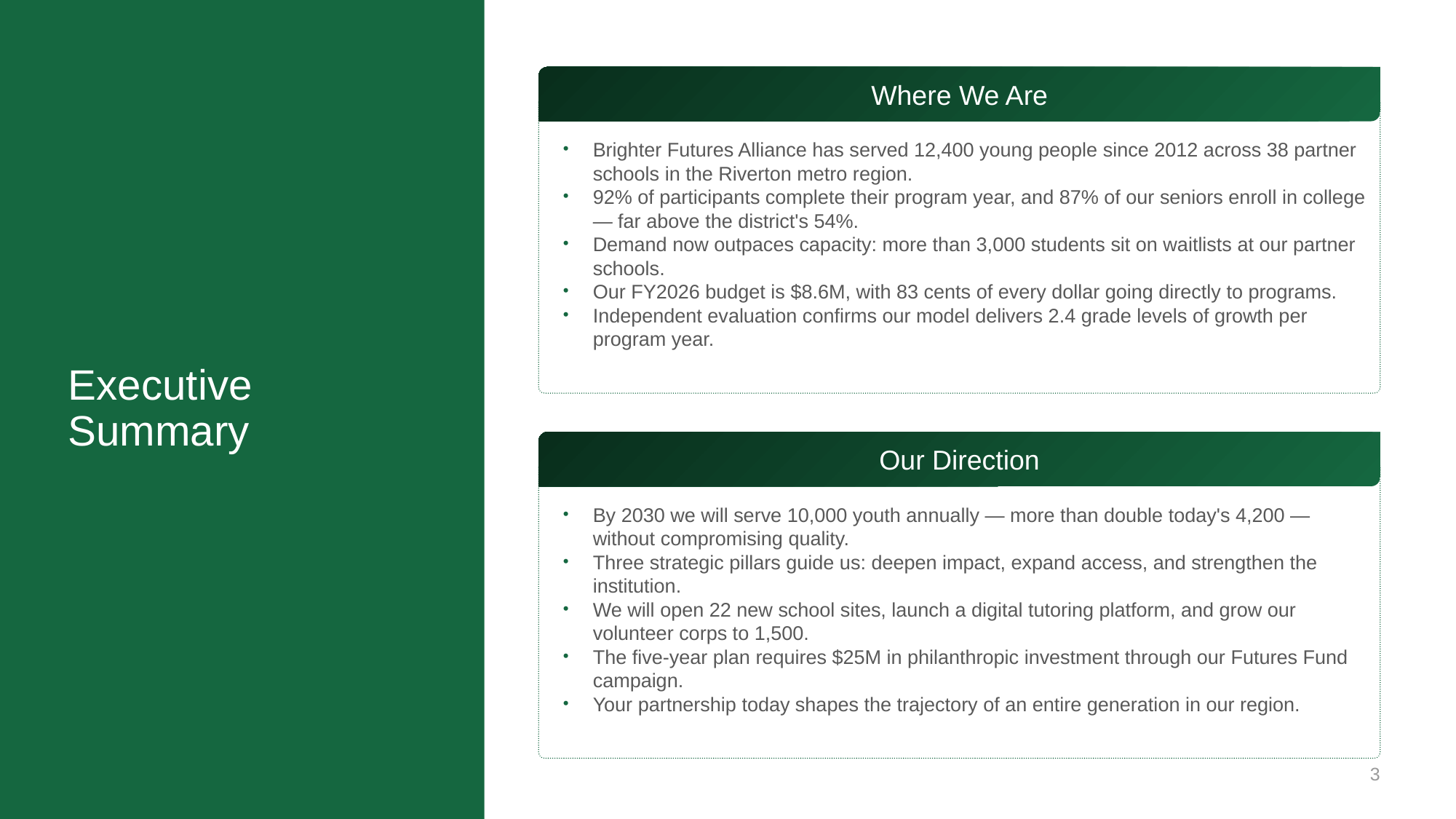

Where We Are

Brighter Futures Alliance has served 12,400 young people since 2012 across 38 partner schools in the Riverton metro region.
92% of participants complete their program year, and 87% of our seniors enroll in college — far above the district's 54%.
Demand now outpaces capacity: more than 3,000 students sit on waitlists at our partner schools.
Our FY2026 budget is $8.6M, with 83 cents of every dollar going directly to programs.
Independent evaluation confirms our model delivers 2.4 grade levels of growth per program year.

# Executive Summary

Our Direction

By 2030 we will serve 10,000 youth annually — more than double today's 4,200 — without compromising quality.
Three strategic pillars guide us: deepen impact, expand access, and strengthen the institution.
We will open 22 new school sites, launch a digital tutoring platform, and grow our volunteer corps to 1,500.
The five-year plan requires $25M in philanthropic investment through our Futures Fund campaign.
Your partnership today shapes the trajectory of an entire generation in our region.
3